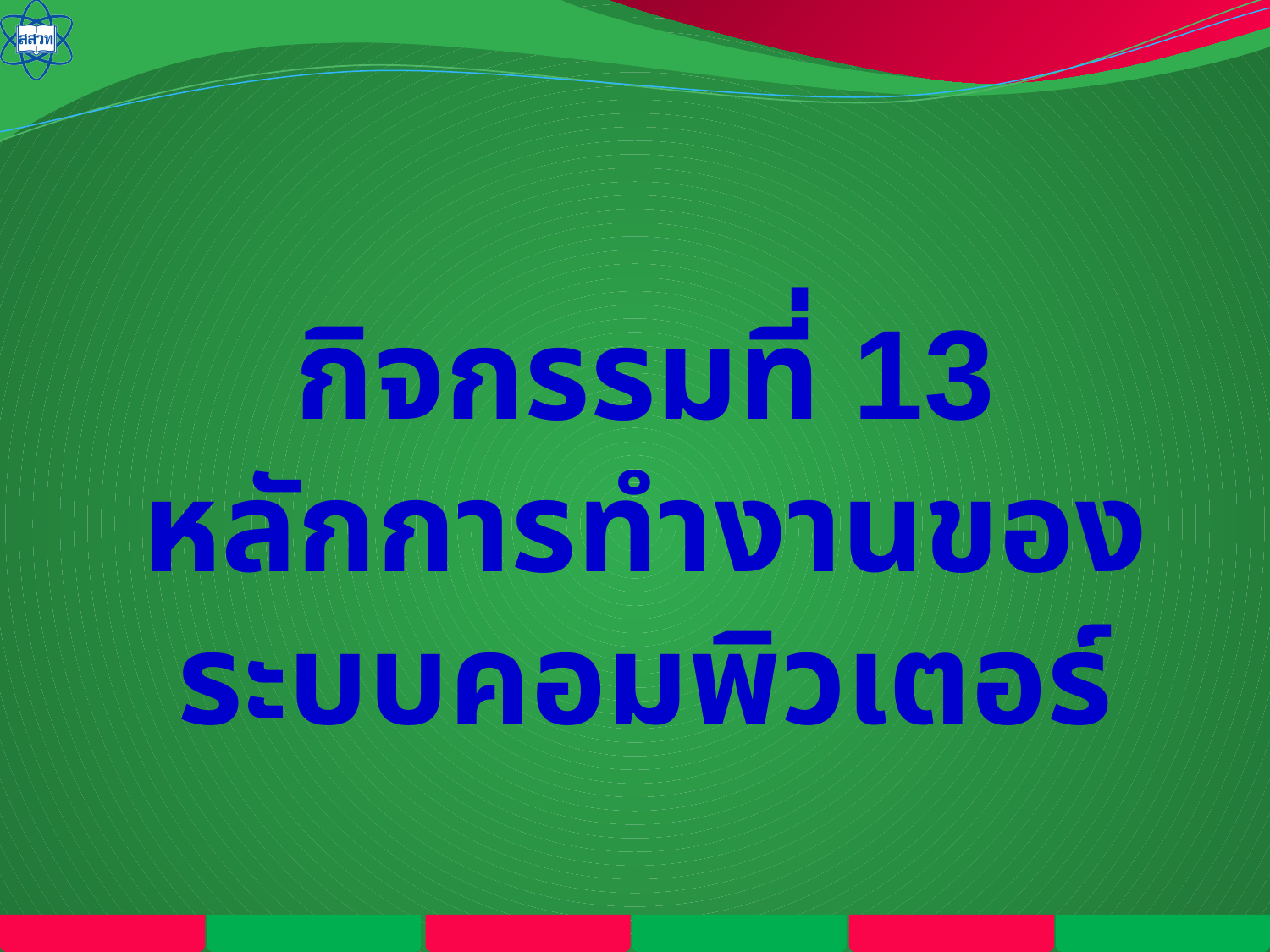

กิจกรรมที่ 13
หลักการทำงานของระบบคอมพิวเตอร์